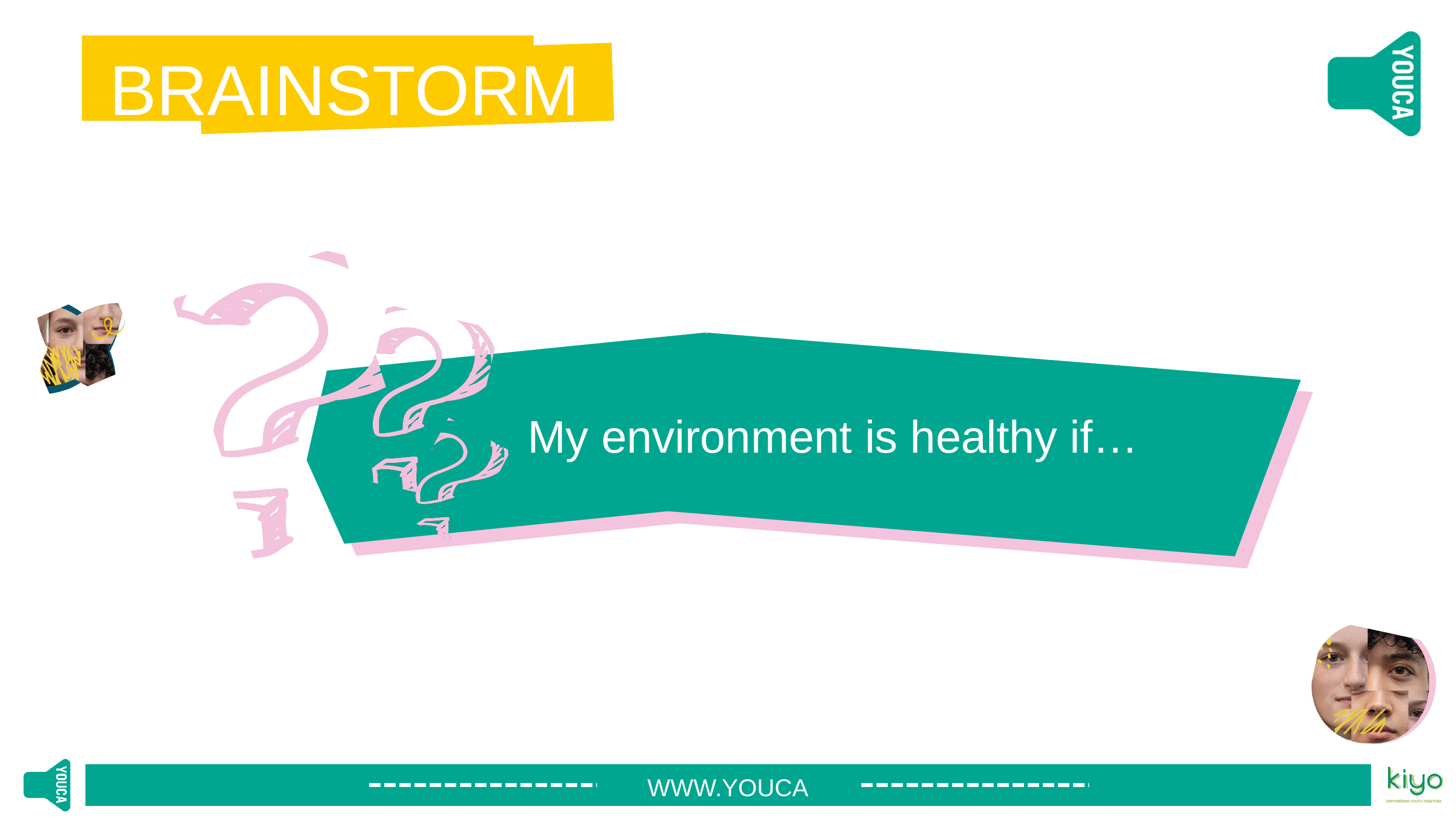

BRAINSTORM

My environment is healthy if…

WWW.YOUCA.BE